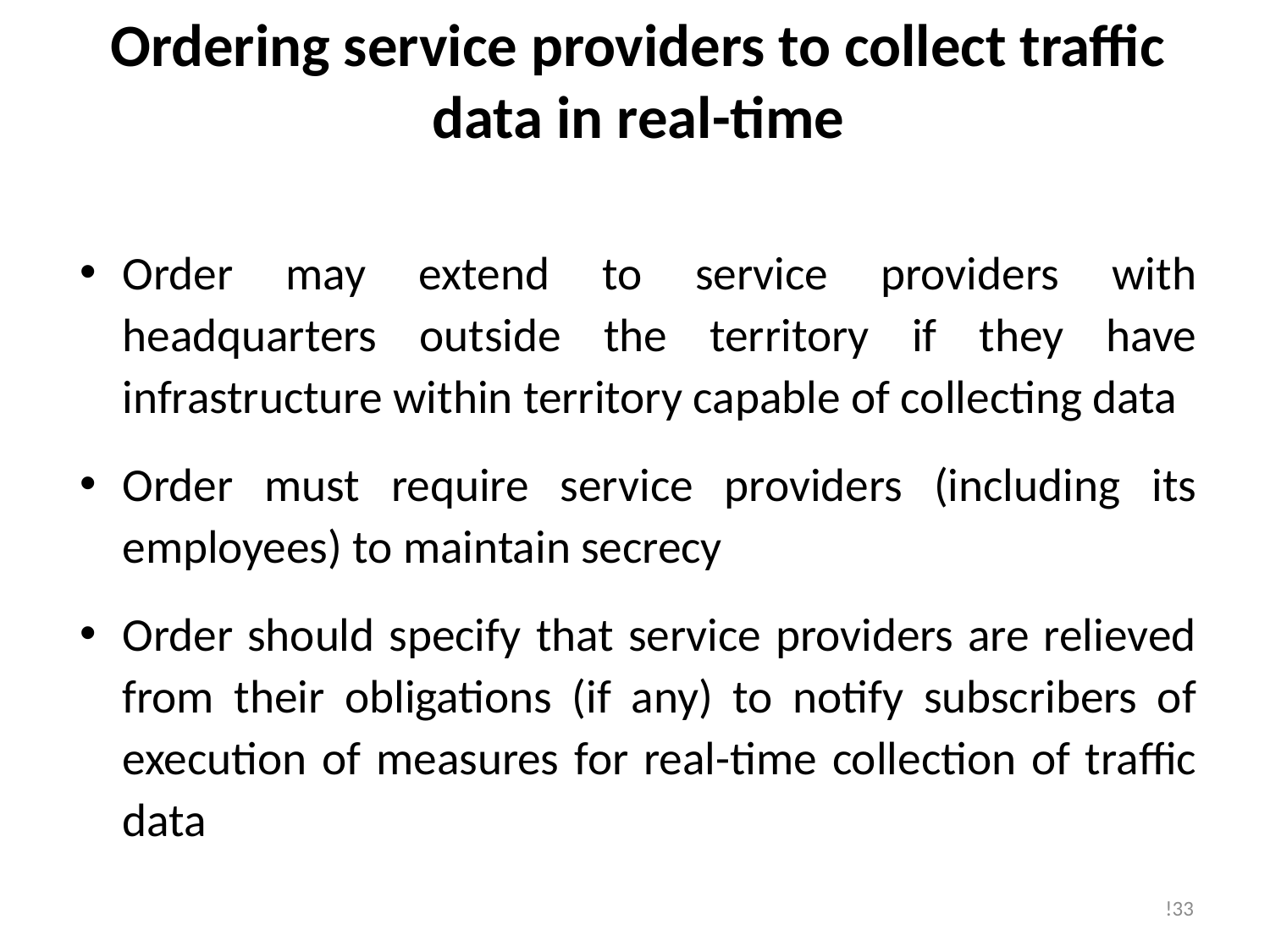

# Ordering service providers to collect traffic data in real-time
Order may extend to service providers with headquarters outside the territory if they have infrastructure within territory capable of collecting data
Order must require service providers (including its employees) to maintain secrecy
Order should specify that service providers are relieved from their obligations (if any) to notify subscribers of execution of measures for real-time collection of traffic data
!33